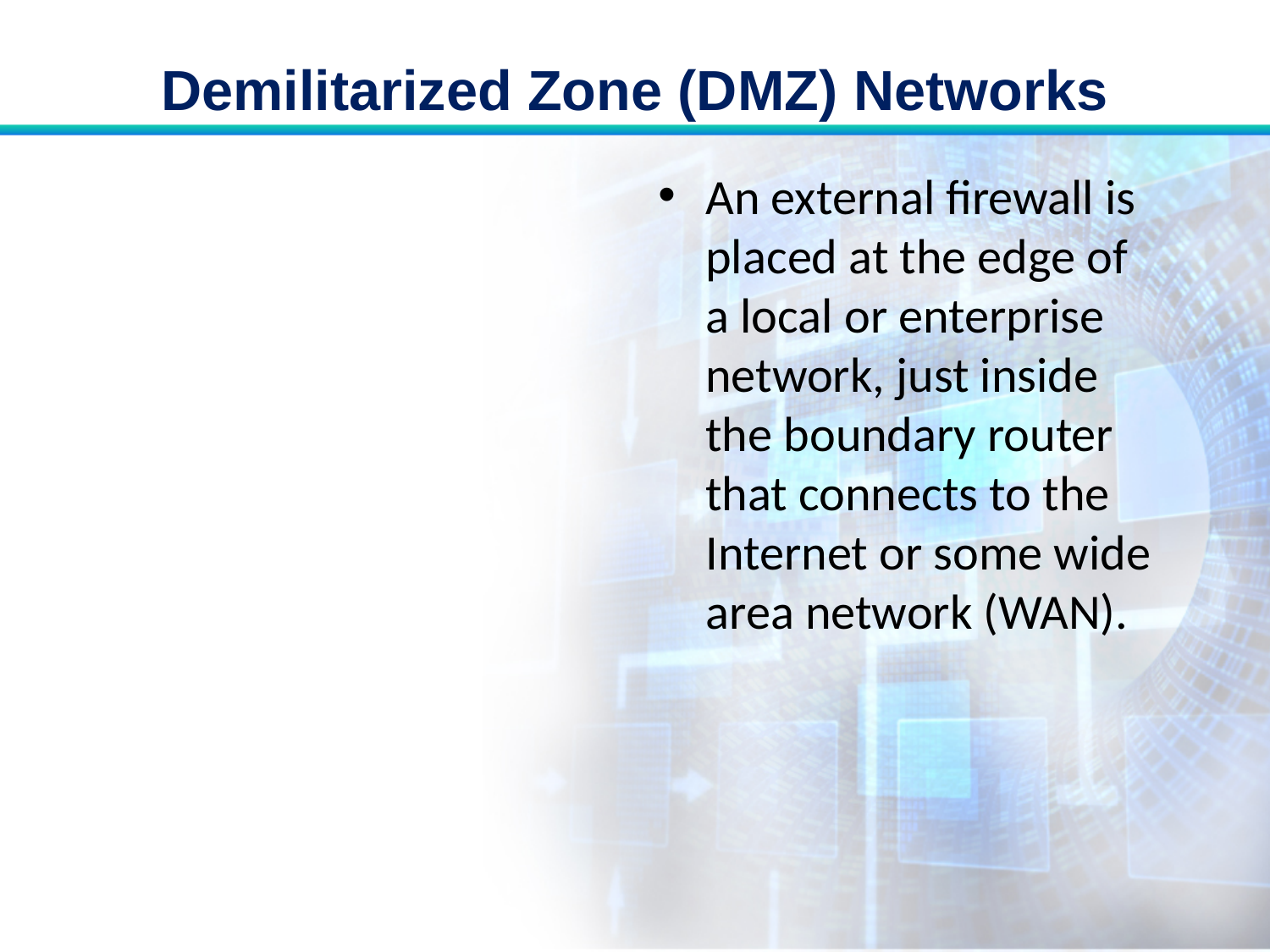

# Demilitarized Zone (DMZ) Networks
An external firewall is placed at the edge of a local or enterprise network, just inside the boundary router that connects to the Internet or some wide area network (WAN).